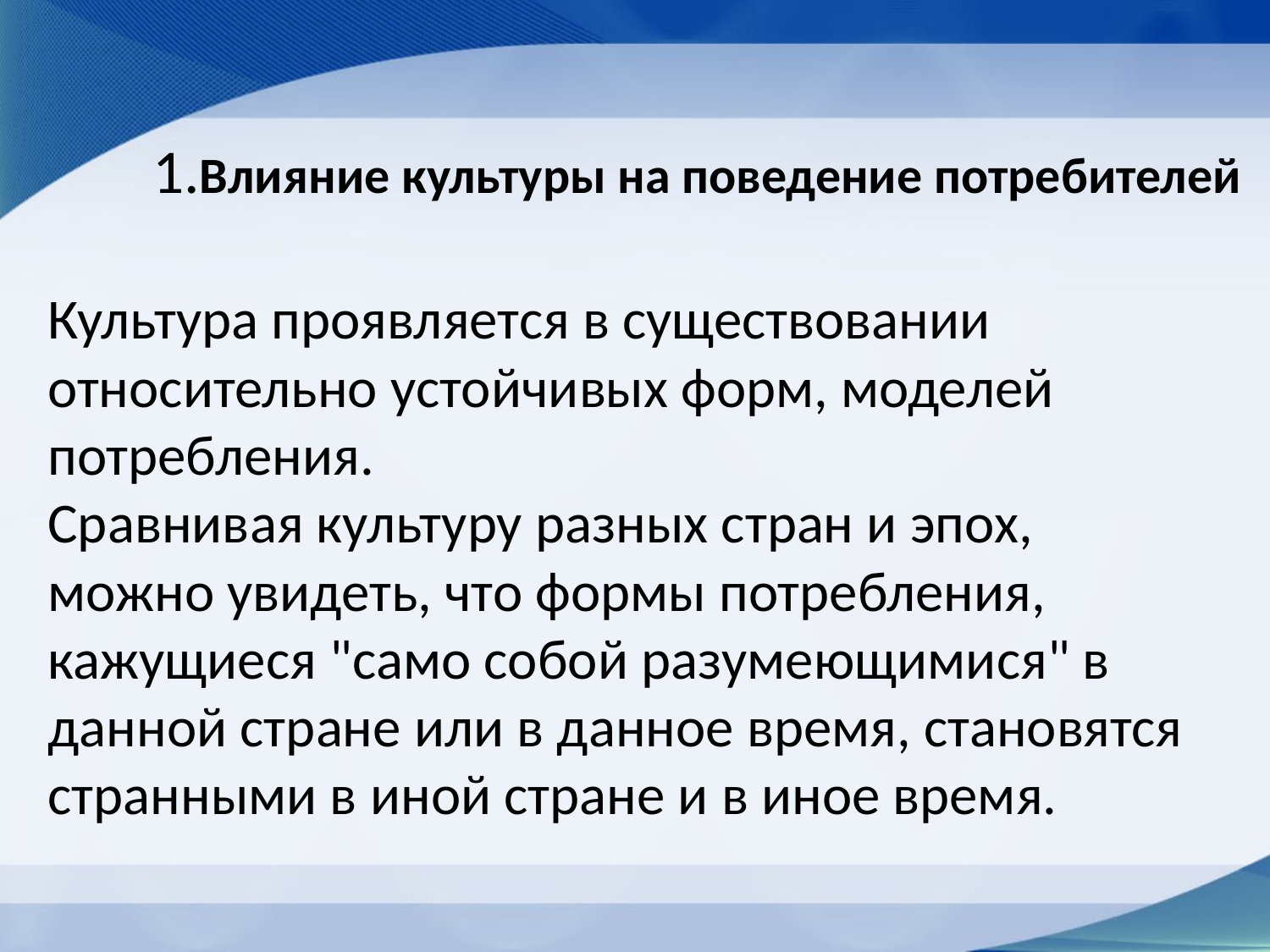

# 1.Влияние культуры на поведение потребителей
Культура проявляется в существовании относительно устойчивых форм, моделей потребления.
Сравнивая культуру разных стран и эпох, можно увидеть, что формы потребления, кажущиеся "само собой разумеющимися" в данной стране или в данное время, становятся странными в иной стране и в иное время.